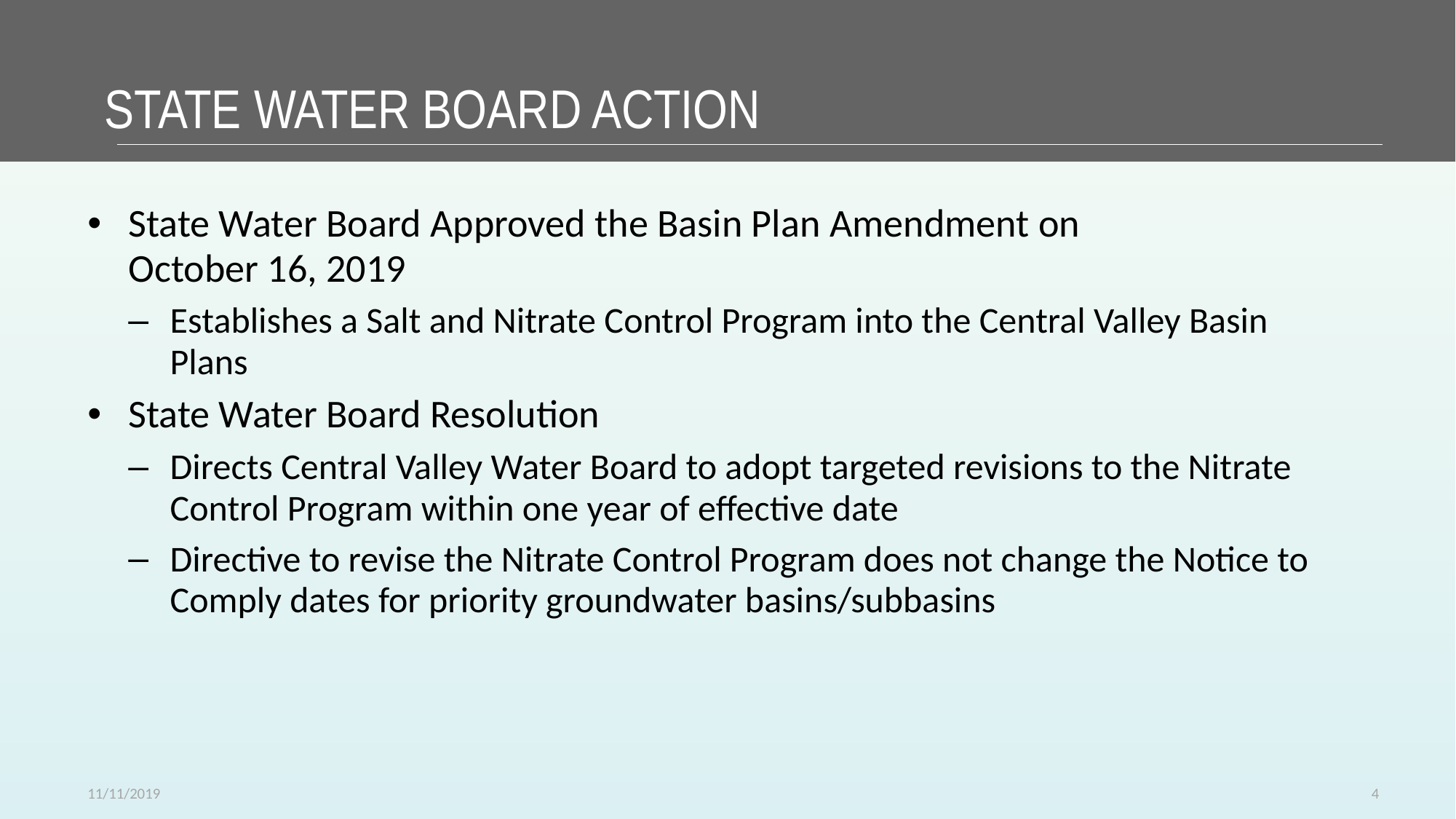

# State Water Board Action
State Water Board Approved the Basin Plan Amendment on
October 16, 2019
Establishes a Salt and Nitrate Control Program into the Central Valley Basin Plans
State Water Board Resolution
Directs Central Valley Water Board to adopt targeted revisions to the Nitrate Control Program within one year of effective date
Directive to revise the Nitrate Control Program does not change the Notice to Comply dates for priority groundwater basins/subbasins

4
11/11/2019